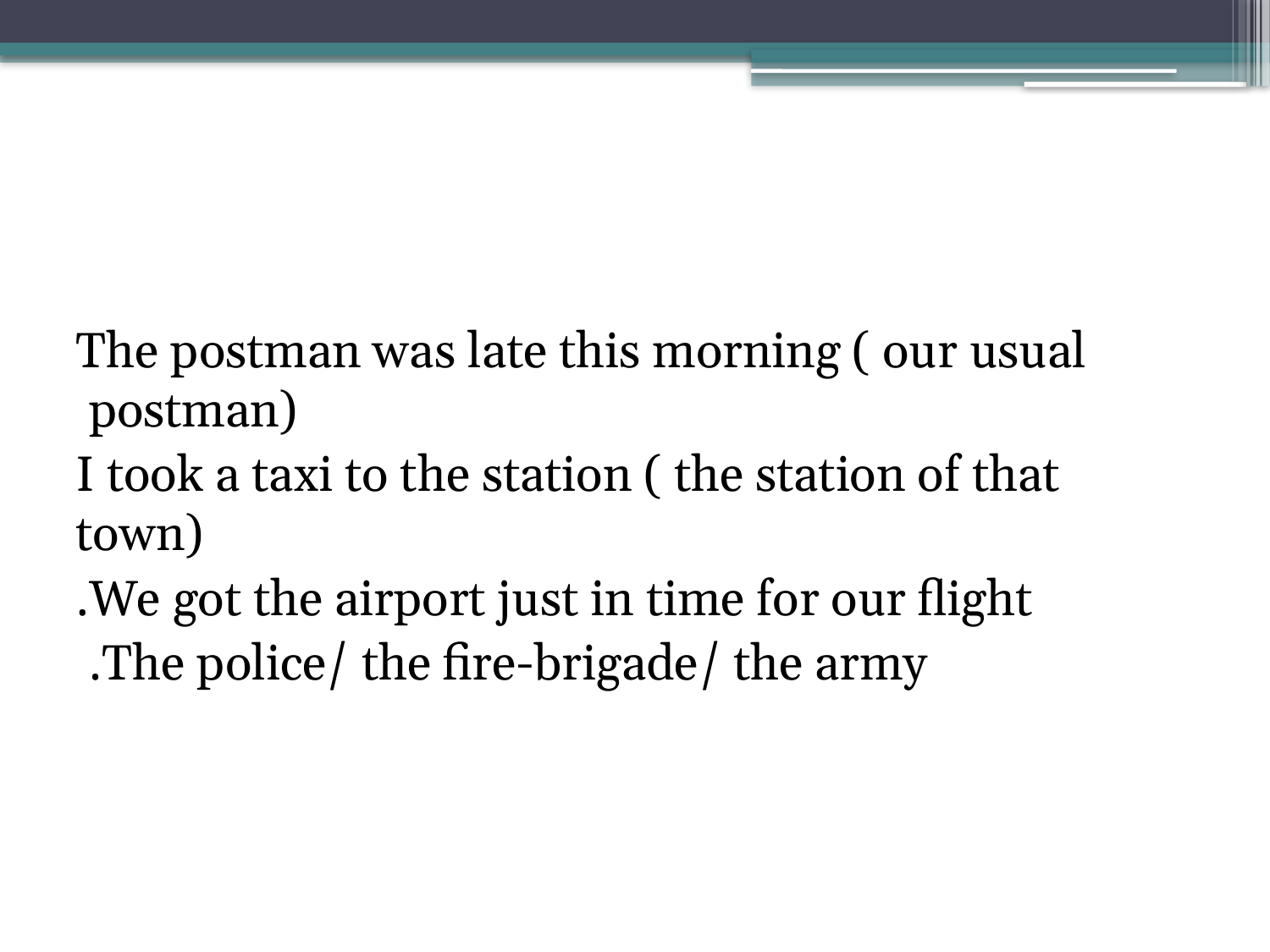

#
The postman was late this morning ( our usual postman)
I took a taxi to the station ( the station of that town)
We got the airport just in time for our flight.
The police/ the fire-brigade/ the army.